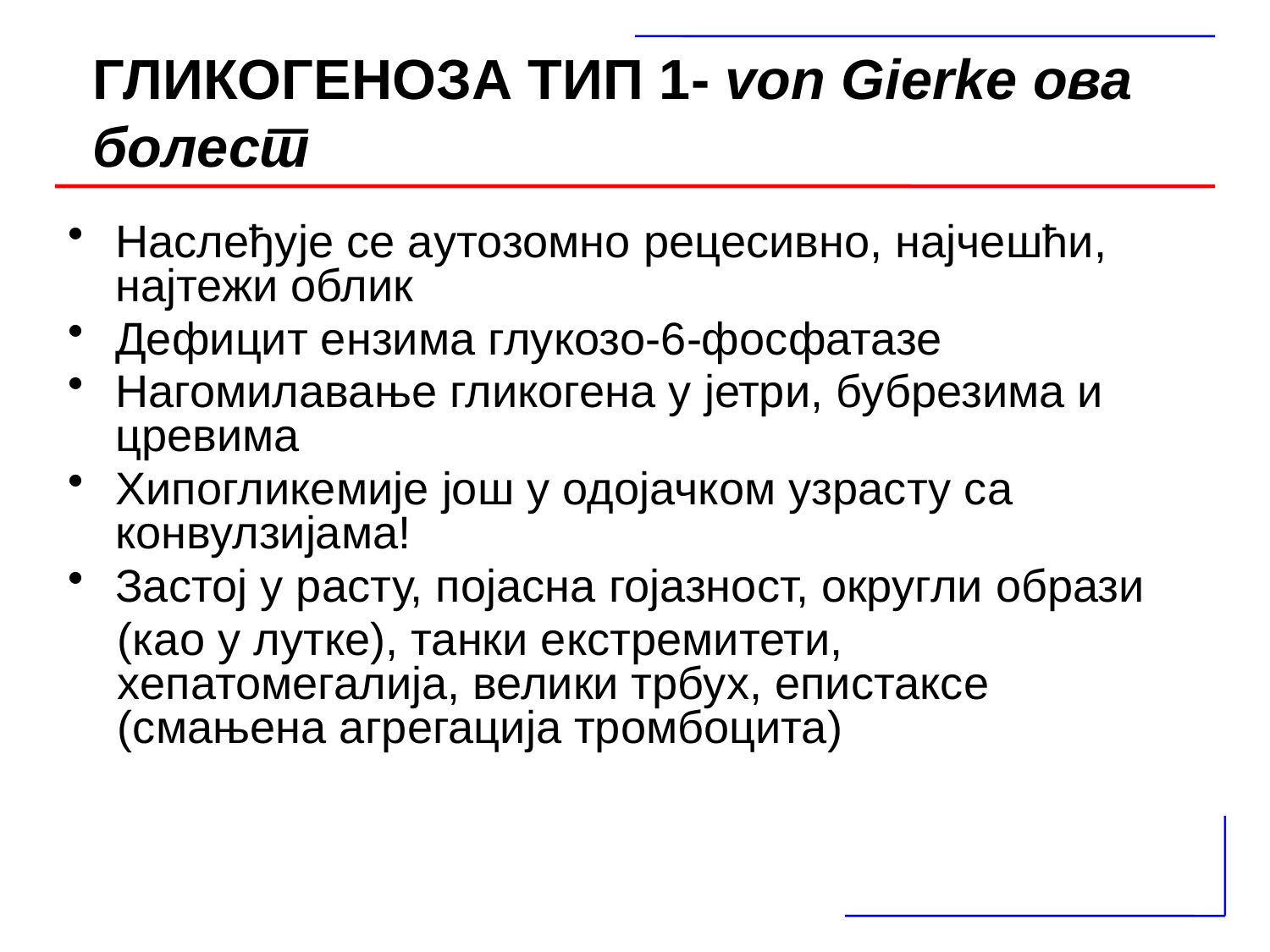

ГЛИКОГЕНОЗА ТИП 1- von Gierke ова болест
Наслеђује се аутозомно рецесивно, најчешћи, најтежи облик
Дефицит ензима глукозо-6-фосфатазе
Нагомилавање гликогена у јетри, бубрезима и цревима
Хипогликемије још у одојачком узрасту са конвулзијама!
Застој у расту, појасна гојазност, округли образи
(као у лутке), танки екстремитети, хепатомегалија, велики трбух, епистаксе (смањена агрегација тромбоцита)